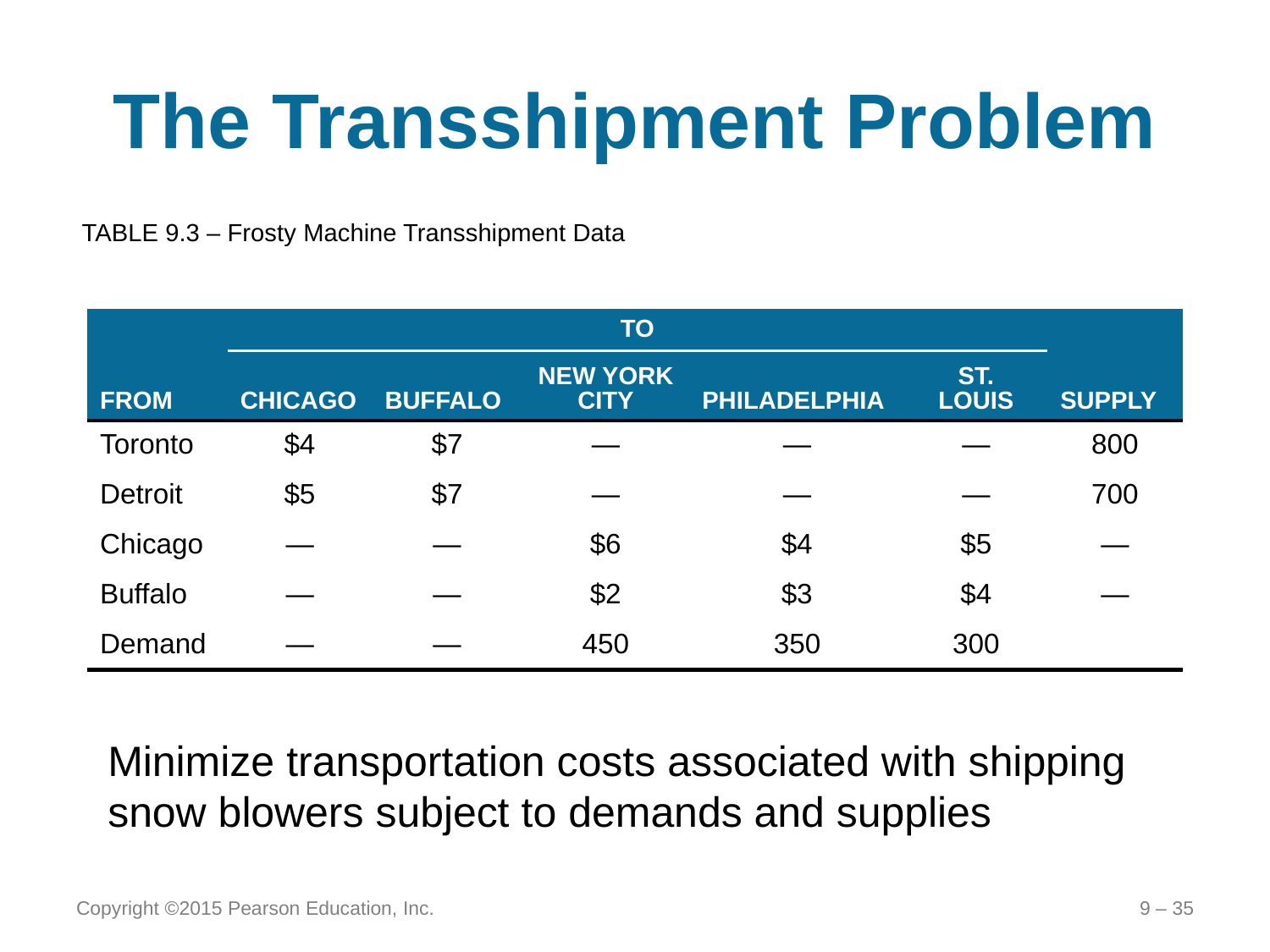

# The Transshipment Problem
TABLE 9.3 – Frosty Machine Transshipment Data
|  | TO |  |  |  |  |  |
| --- | --- | --- | --- | --- | --- | --- |
| FROM | CHICAGO | BUFFALO | NEW YORK CITY | PHILADELPHIA | ST. LOUIS | SUPPLY |
| Toronto | $4 | $7 | — | — | — | 800 |
| Detroit | $5 | $7 | — | — | — | 700 |
| Chicago | — | — | $6 | $4 | $5 | — |
| Buffalo | — | — | $2 | $3 | $4 | — |
| Demand | — | — | 450 | 350 | 300 |  |
Minimize transportation costs associated with shipping snow blowers subject to demands and supplies
Copyright ©2015 Pearson Education, Inc.
9 – 35